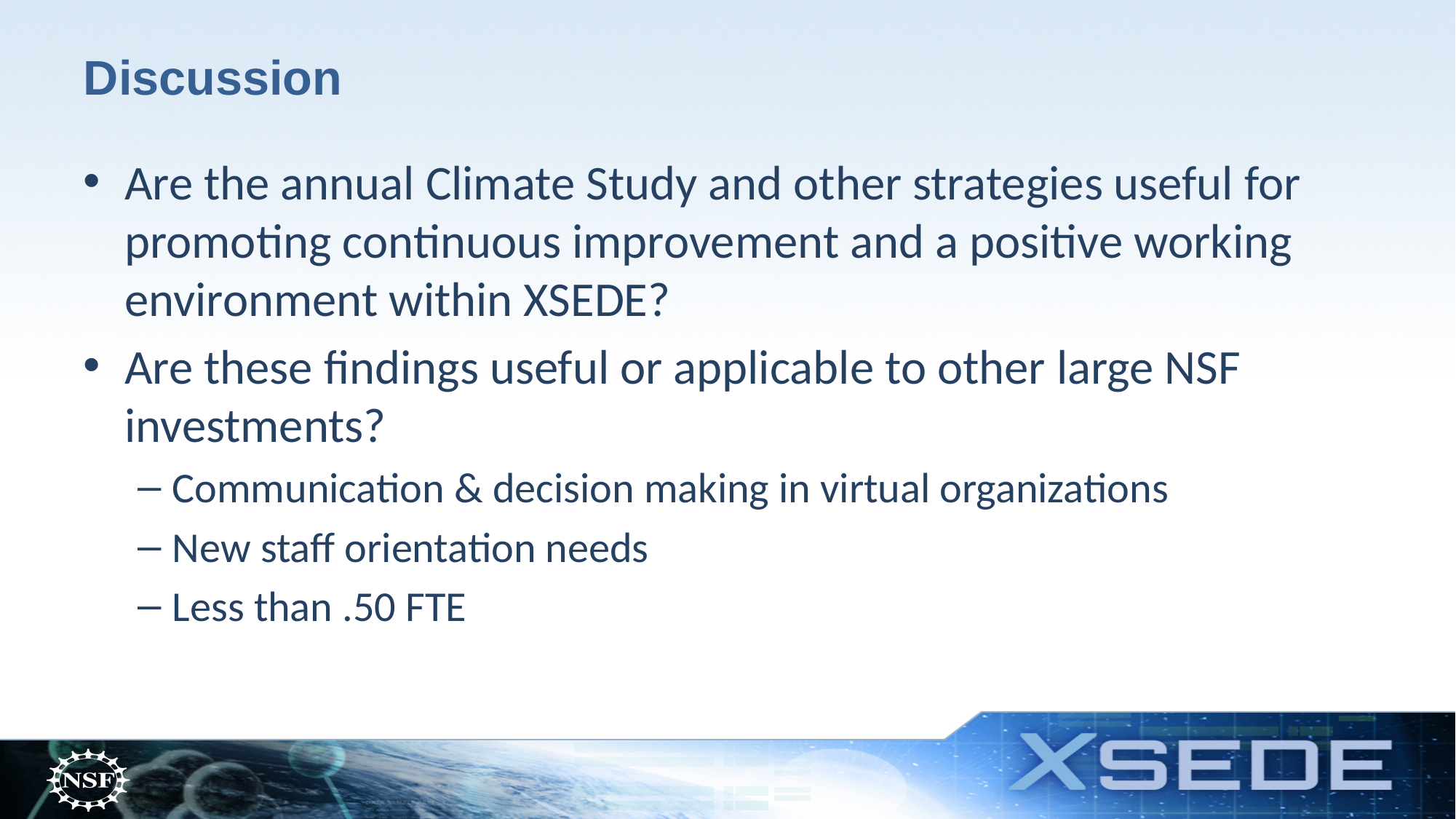

# Discussion
Are the annual Climate Study and other strategies useful for promoting continuous improvement and a positive working environment within XSEDE?
Are these findings useful or applicable to other large NSF investments?
Communication & decision making in virtual organizations
New staff orientation needs
Less than .50 FTE